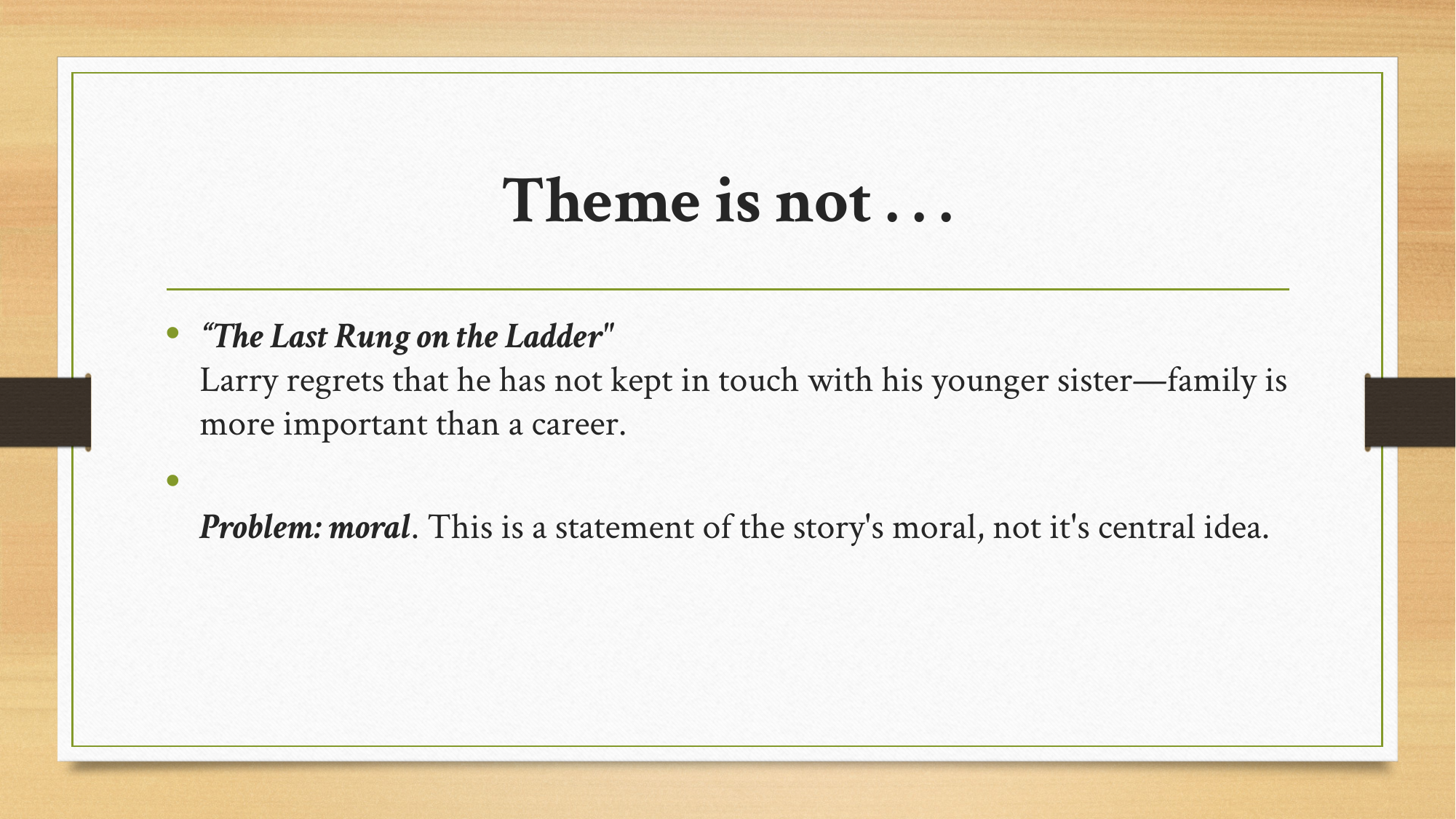

# Theme is not . . .
“The Last Rung on the Ladder" 
Larry regrets that he has not kept in touch with his younger sister—family is more important than a career.
Problem: moral. This is a statement of the story's moral, not it's central idea.